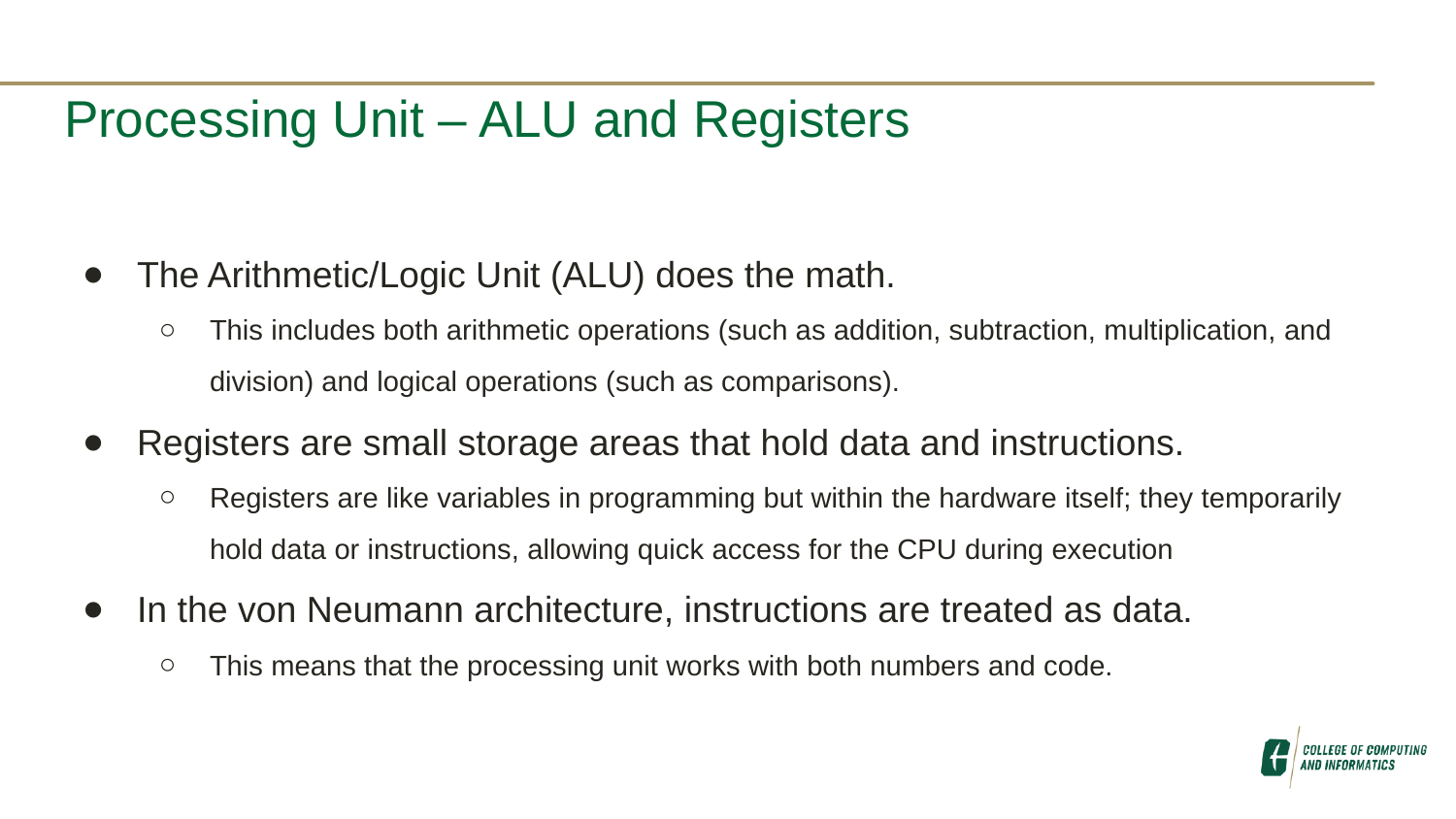

# Processing Unit – ALU and Registers

The Arithmetic/Logic Unit (ALU) does the math.
This includes both arithmetic operations (such as addition, subtraction, multiplication, and division) and logical operations (such as comparisons).
Registers are small storage areas that hold data and instructions.
Registers are like variables in programming but within the hardware itself; they temporarily hold data or instructions, allowing quick access for the CPU during execution
In the von Neumann architecture, instructions are treated as data.
This means that the processing unit works with both numbers and code.